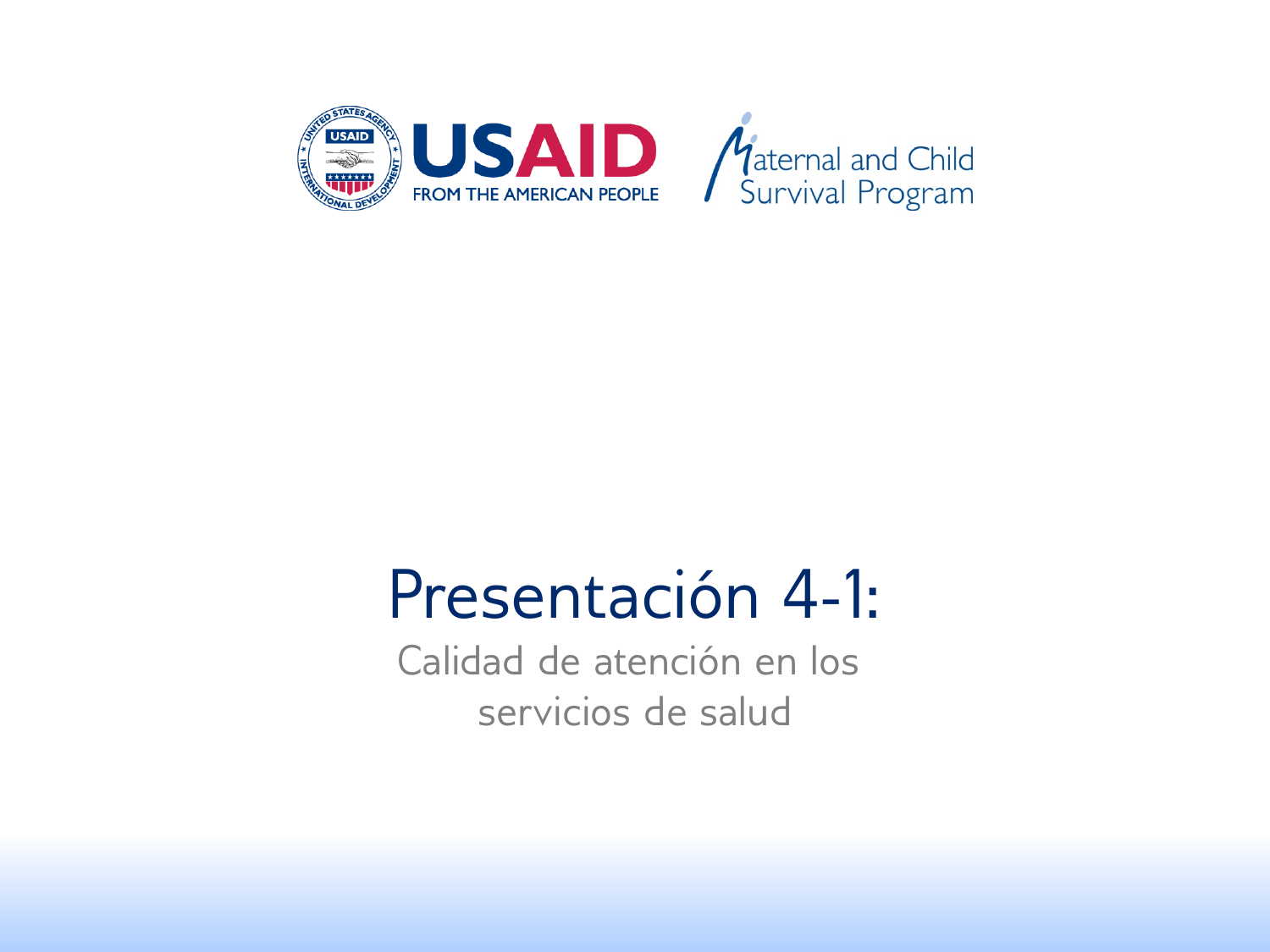

# Presentación 4-1: Calidad de atención en los servicios de salud